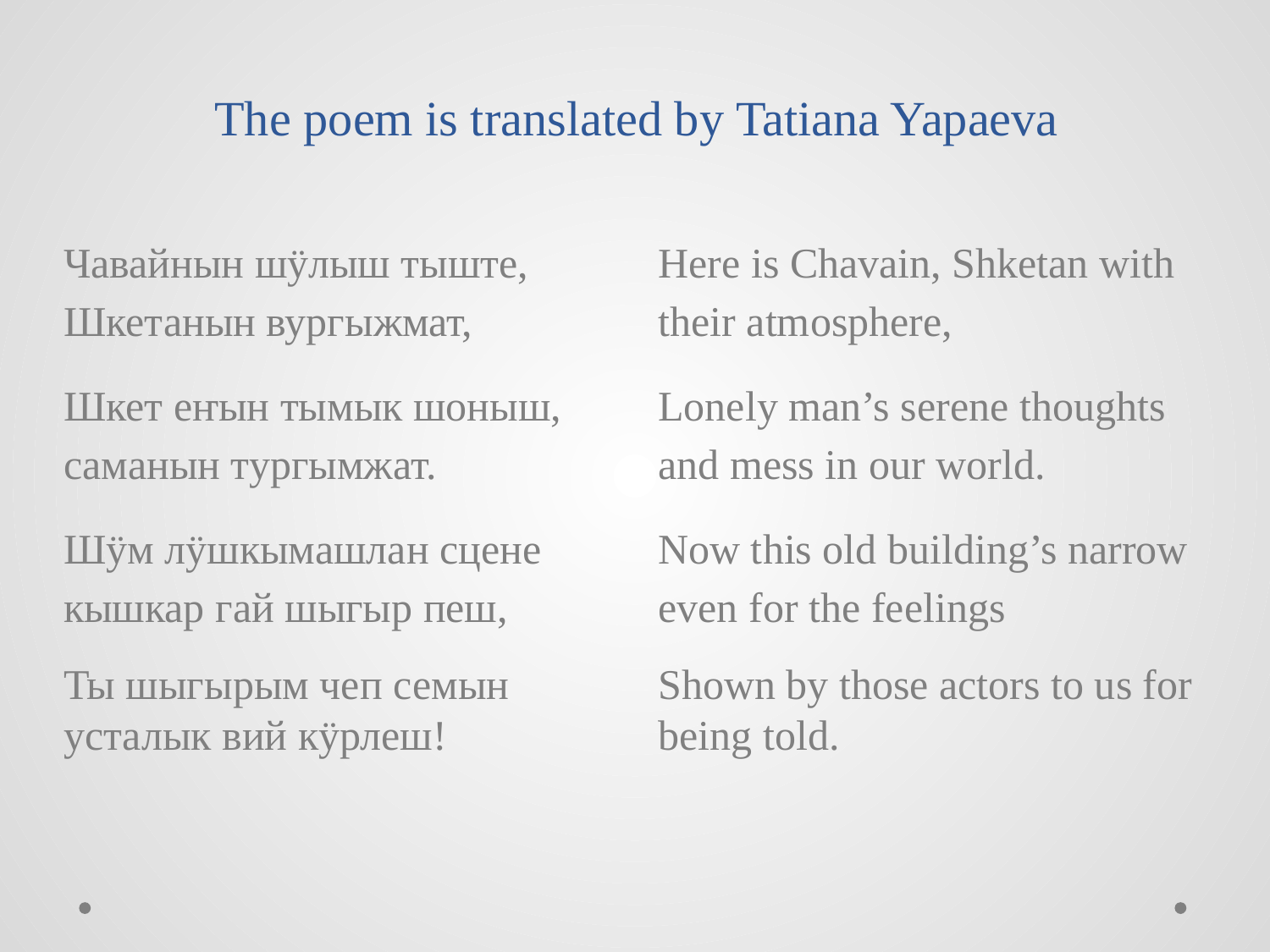

# The poem is translated by Tatiana Yapaeva
Чавайнын шӱлыш тыште, Шкетанын вургыжмат,
Шкет еҥын тымык шоныш, саманын тургымжат.
Шӱм лӱшкымашлан сцене кышкар гай шыгыр пеш,
Ты шыгырым чеп семын усталык вий кӱрлеш!
Here is Chavain, Shketan with their atmosphere,
Lonely man’s serene thoughts and mess in our world.
Now this old building’s narrow even for the feelings
Shown by those actors to us for being told.